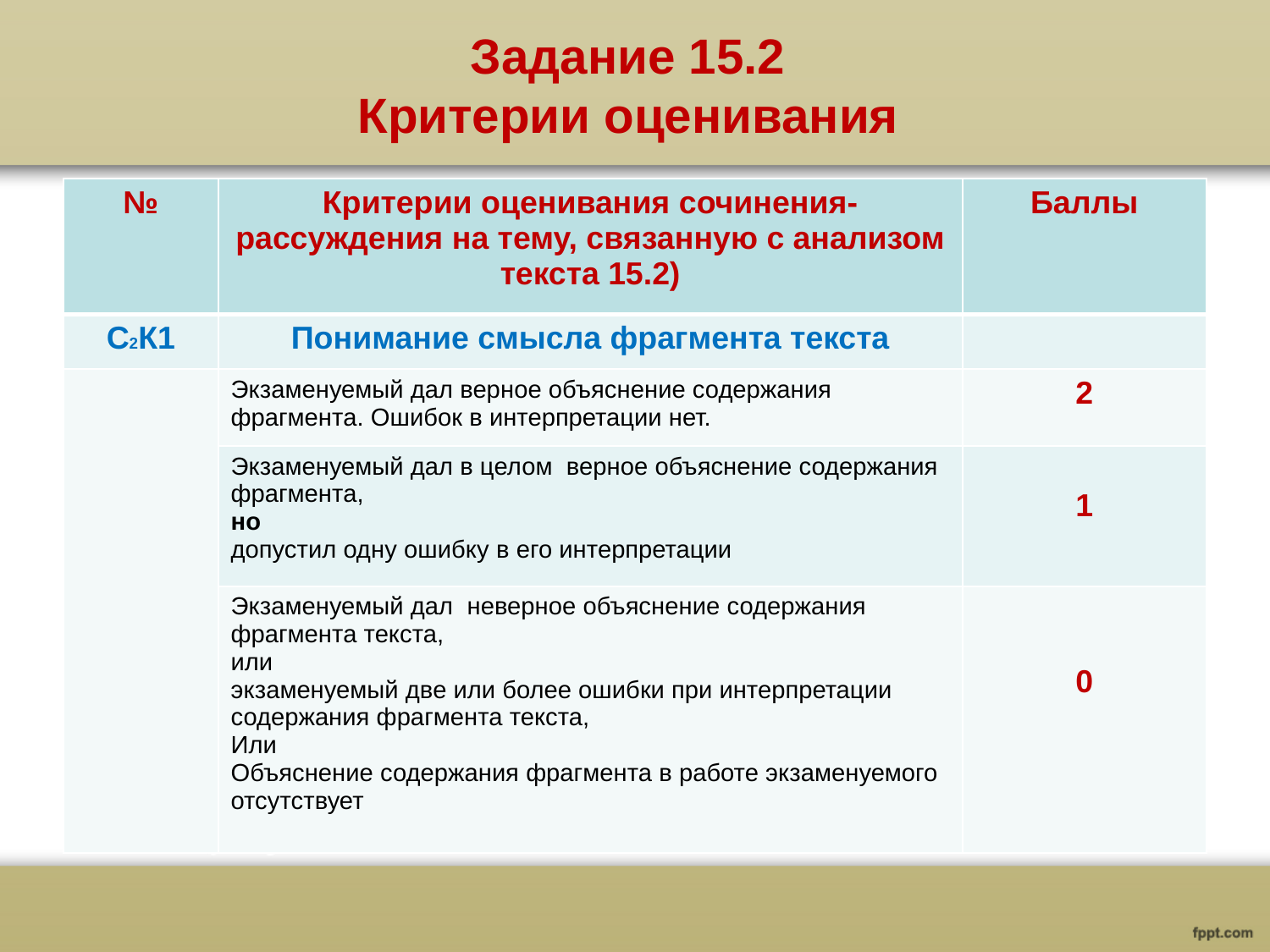

# Задание 15.2 Критерии оценивания
| № | Критерии оценивания сочинения-рассуждения на тему, связанную с анализом текста 15.2) | Баллы |
| --- | --- | --- |
| С2К1 | Понимание смысла фрагмента текста |  |
|  | Экзаменуемый дал верное объяснение содержания фрагмента. Ошибок в интерпретации нет. | 2 |
|  | Экзаменуемый дал в целом верное объяснение содержания фрагмента, но допустил одну ошибку в его интерпретации | 1 |
|  | Экзаменуемый дал неверное объяснение содержания фрагмента текста, или экзаменуемый две или более ошибки при интерпретации содержания фрагмента текста, Или Объяснение содержания фрагмента в работе экзаменуемого отсутствует | 0 |